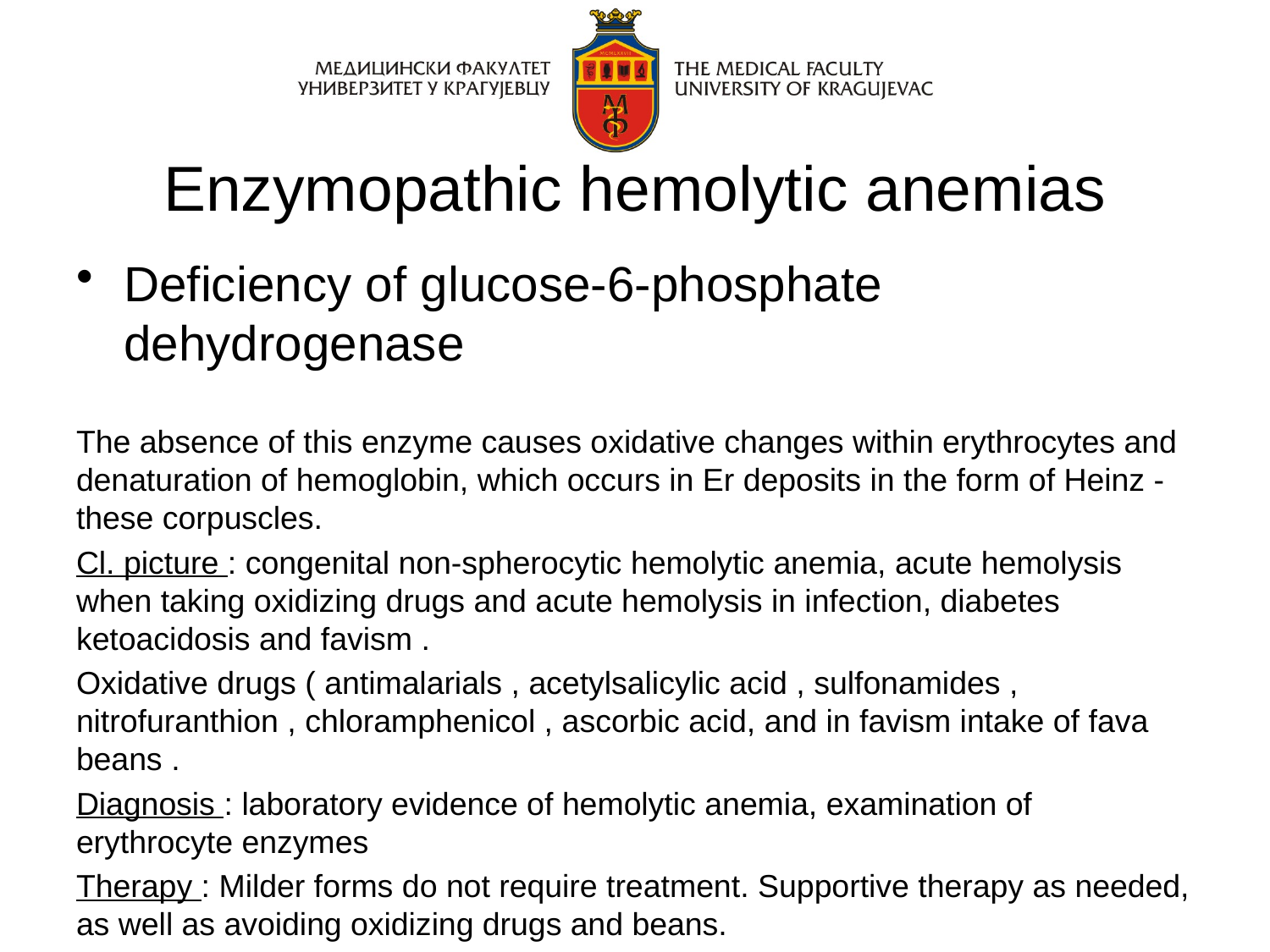

# Enzymopathic hemolytic anemias
Deficiency of glucose-6-phosphate dehydrogenase

The absence of this enzyme causes oxidative changes within erythrocytes and denaturation of hemoglobin, which occurs in Er deposits in the form of Heinz - these corpuscles.
Cl. picture : congenital non-spherocytic hemolytic anemia, acute hemolysis when taking oxidizing drugs and acute hemolysis in infection, diabetes ketoacidosis and favism .
Oxidative drugs ( antimalarials , acetylsalicylic acid , sulfonamides , nitrofuranthion , chloramphenicol , ascorbic acid, and in favism intake of fava beans .
Diagnosis : laboratory evidence of hemolytic anemia, examination of erythrocyte enzymes
Therapy : Milder forms do not require treatment. Supportive therapy as needed, as well as avoiding oxidizing drugs and beans.